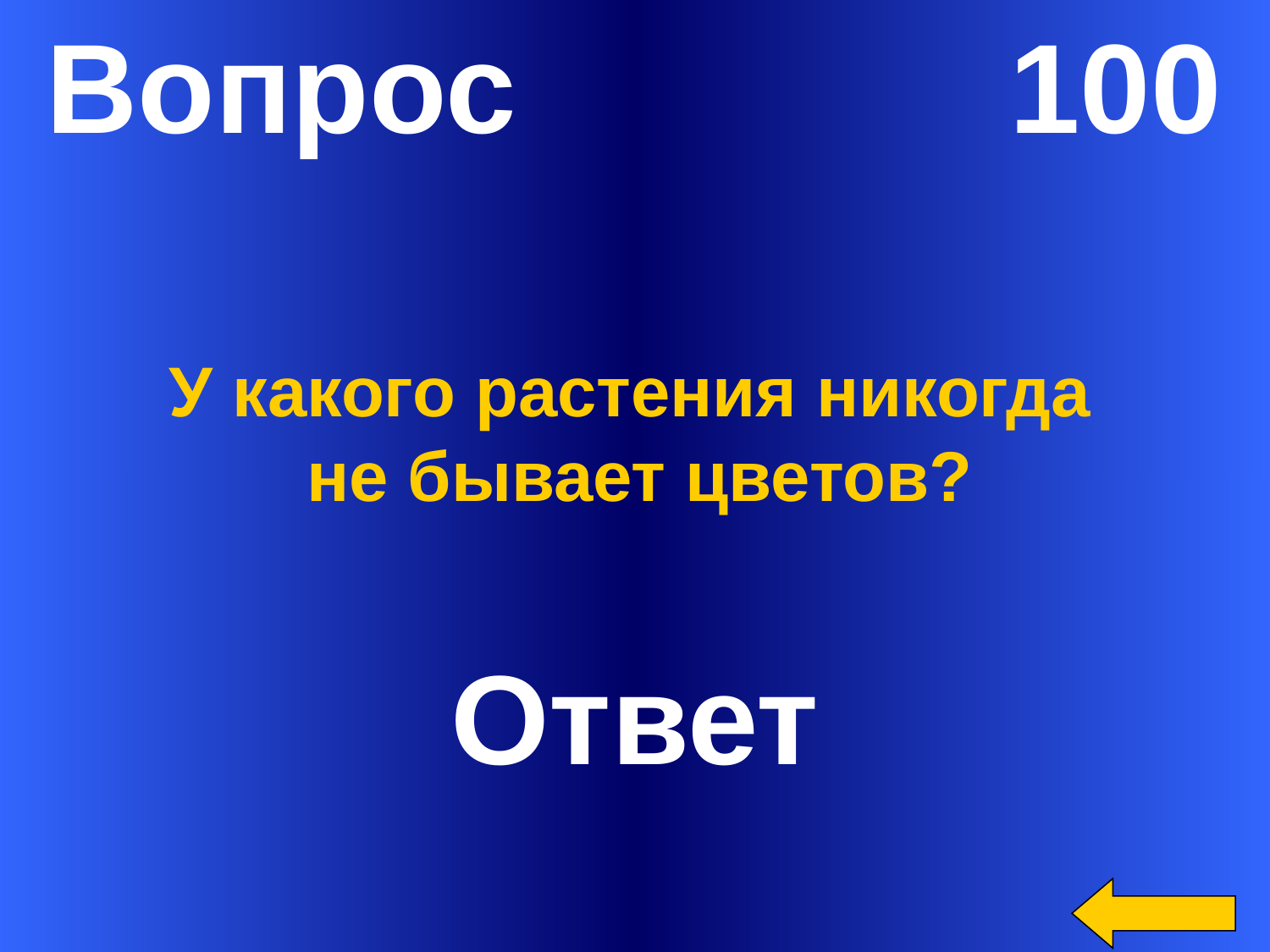

Вопрос              100
У какого растения никогда
не бывает цветов?
Ответ